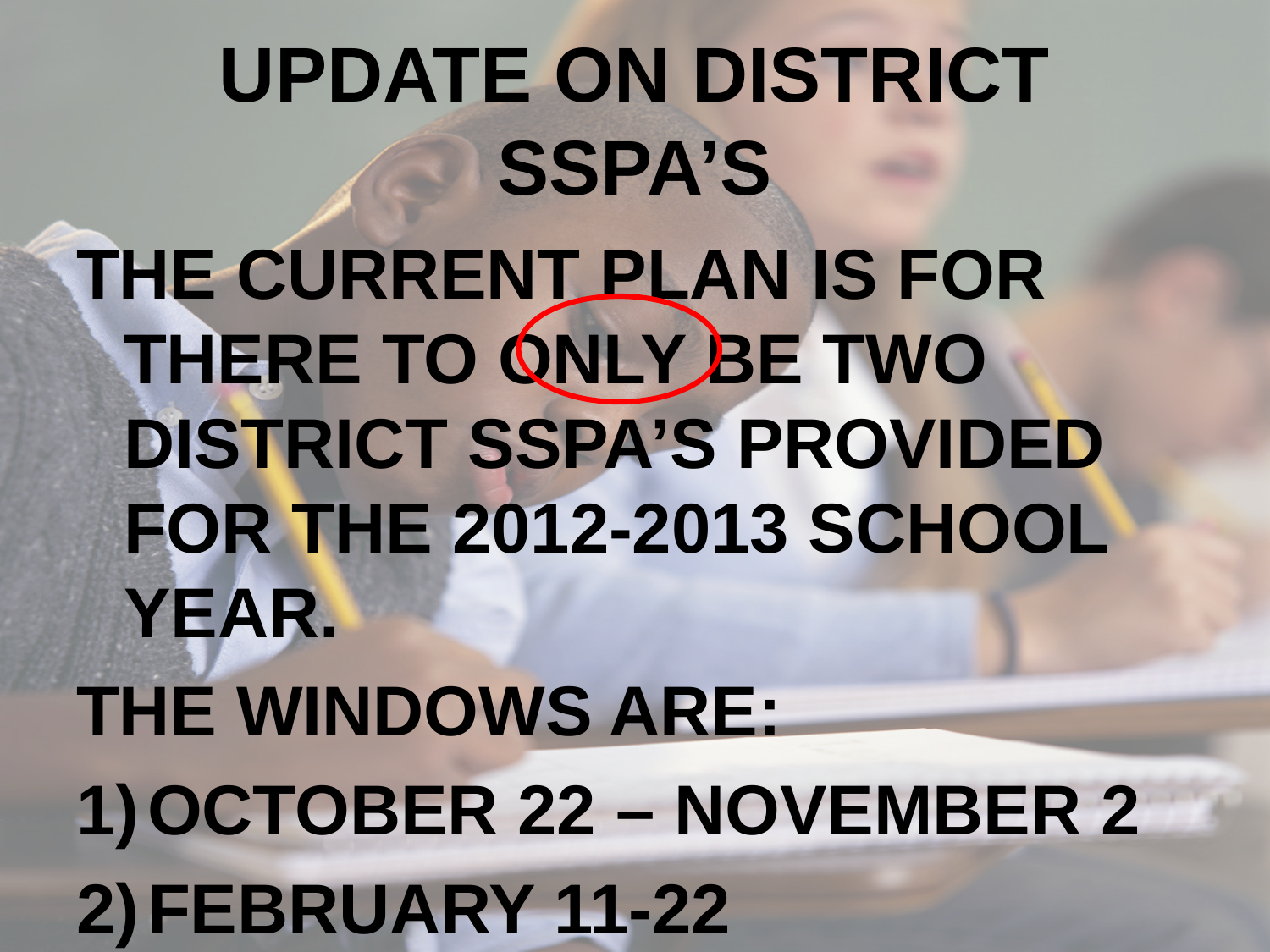

# Update on District SSPA’s
The current plan is for there to only be TWO district SSPA’s provided for the 2012-2013 school year.
The windows are:
October 22 – November 2
February 11-22